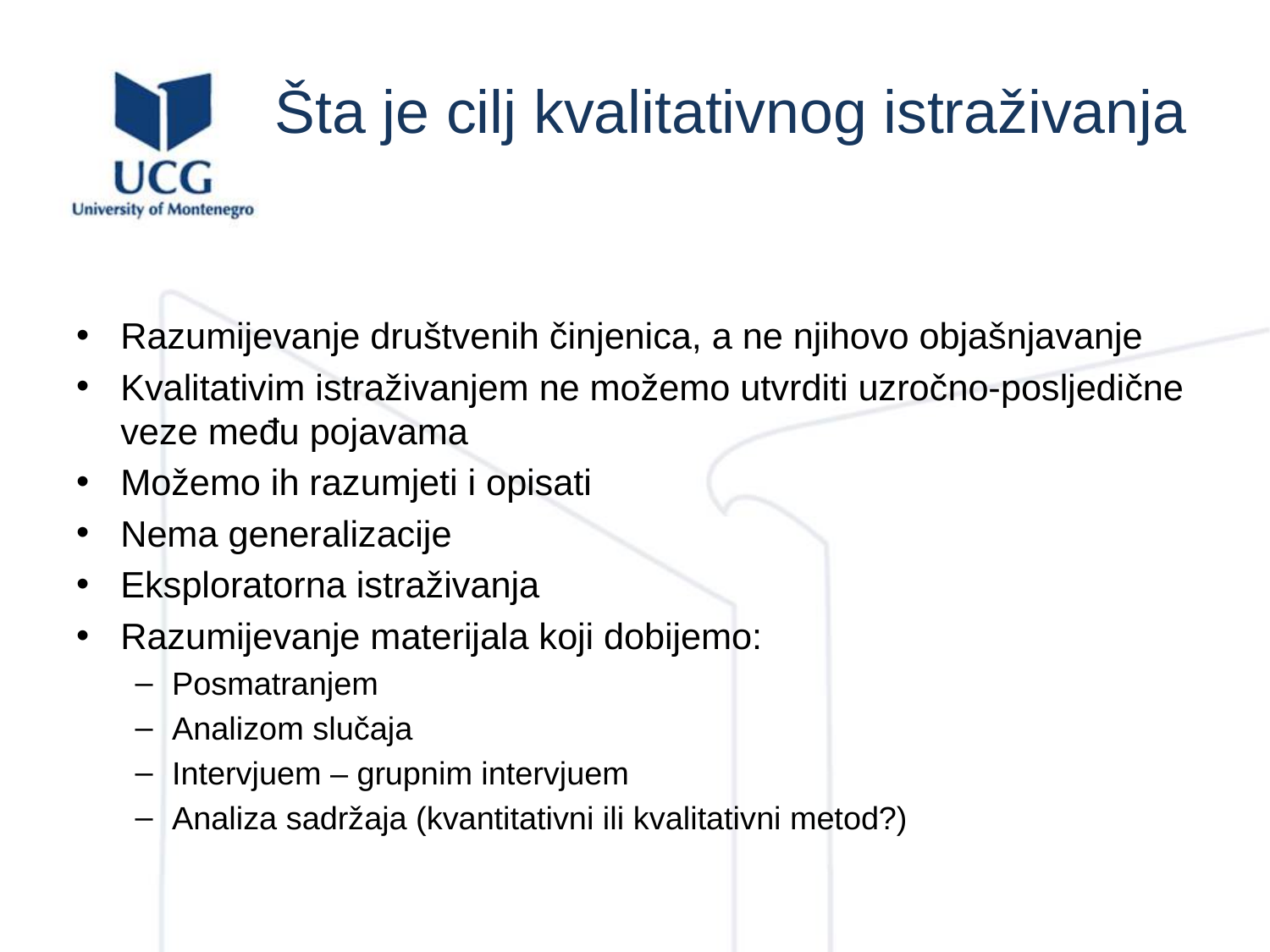

# Šta je cilj kvalitativnog istraživanja
Razumijevanje društvenih činjenica, a ne njihovo objašnjavanje
Kvalitativim istraživanjem ne možemo utvrditi uzročno-posljedične veze među pojavama
Možemo ih razumjeti i opisati
Nema generalizacije
Eksploratorna istraživanja
Razumijevanje materijala koji dobijemo:
Posmatranjem
Analizom slučaja
Intervjuem – grupnim intervjuem
Analiza sadržaja (kvantitativni ili kvalitativni metod?)